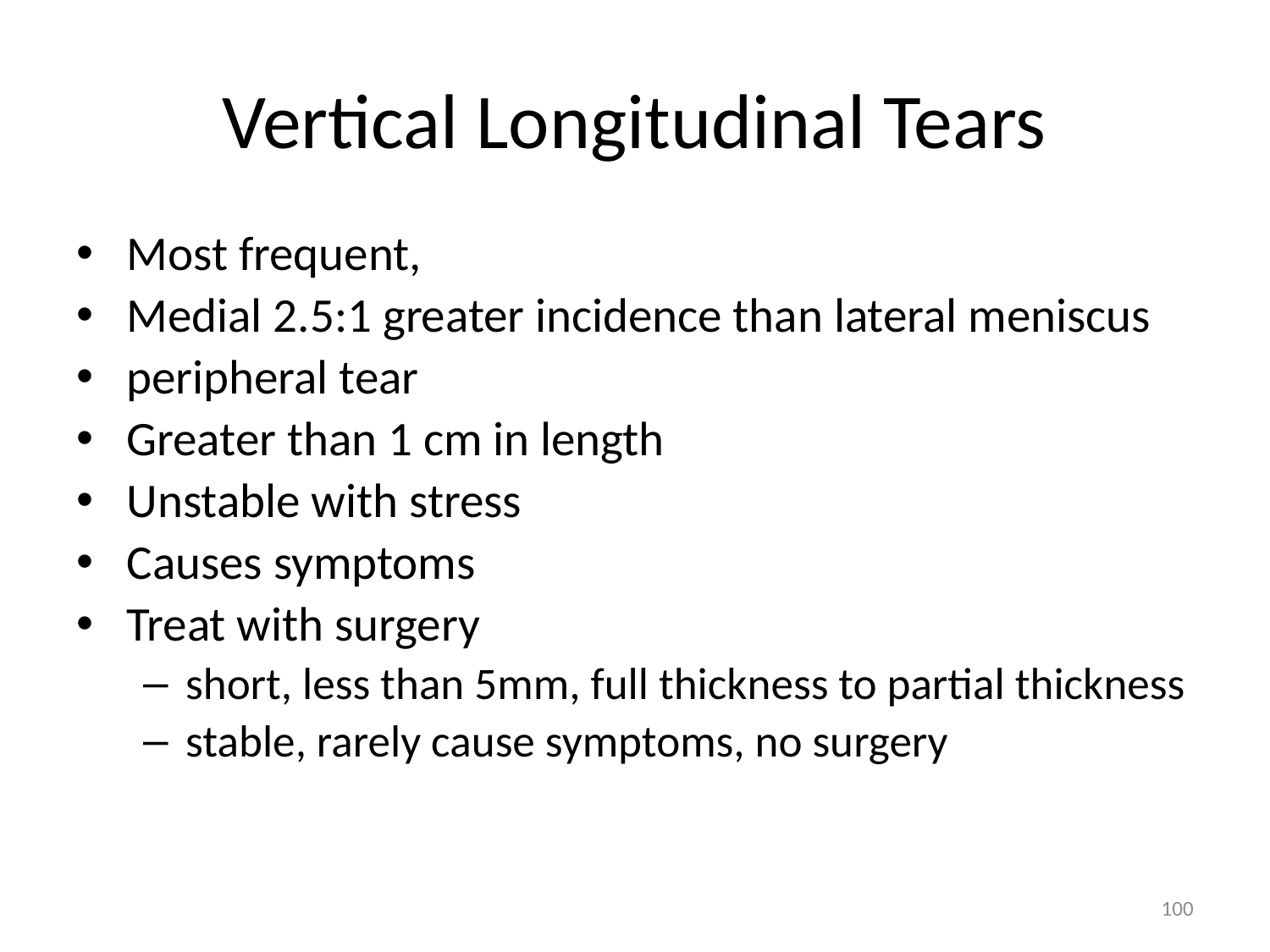

# Vertical Longitudinal Tears
Most frequent,
Medial 2.5:1 greater incidence than lateral meniscus
peripheral tear
Greater than 1 cm in length
Unstable with stress
Causes symptoms
Treat with surgery
short, less than 5mm, full thickness to partial thickness
stable, rarely cause symptoms, no surgery

100